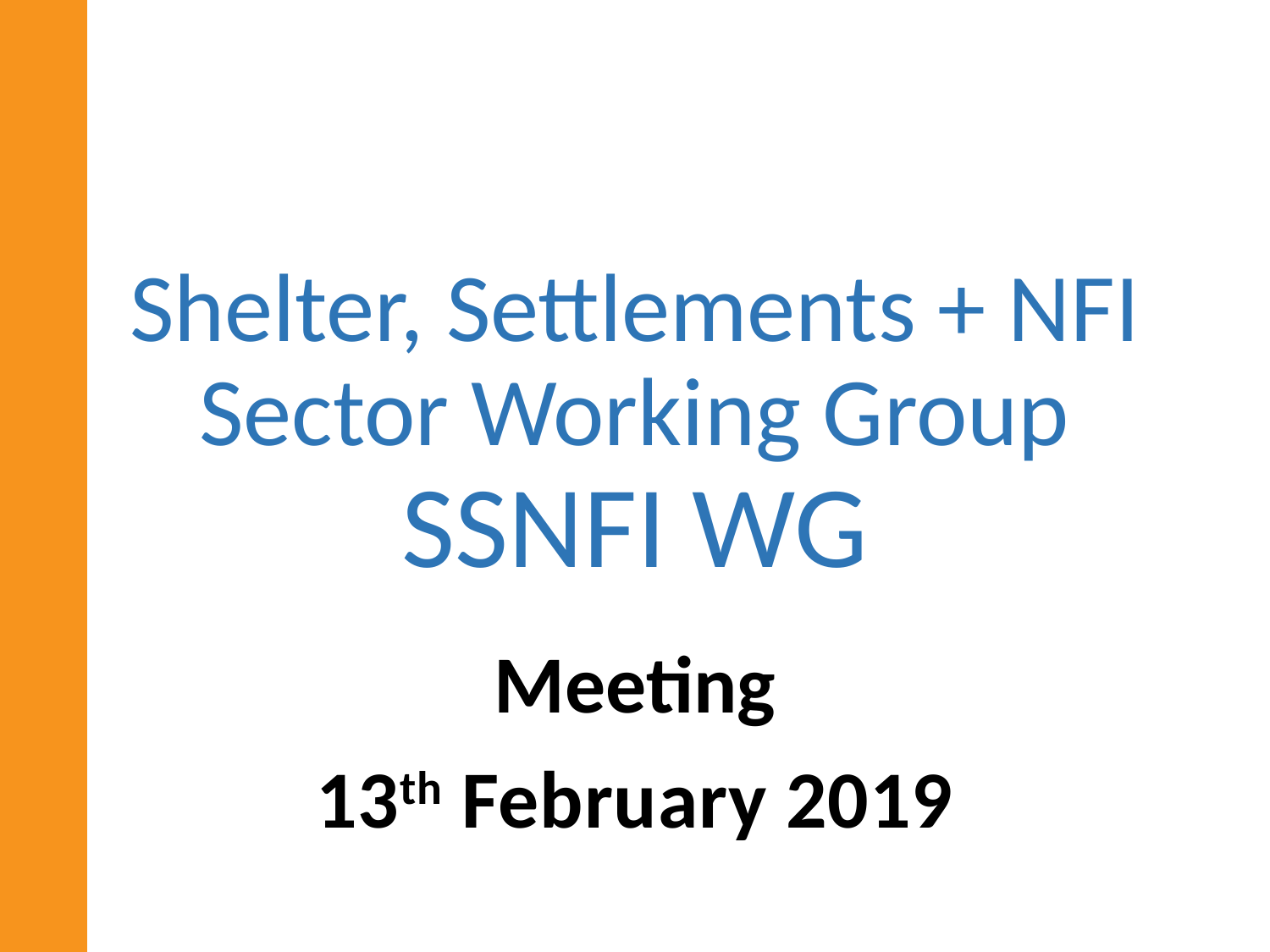

Shelter, Settlements + NFI Sector Working Group
SSNFI WG
Meeting
13th February 2019